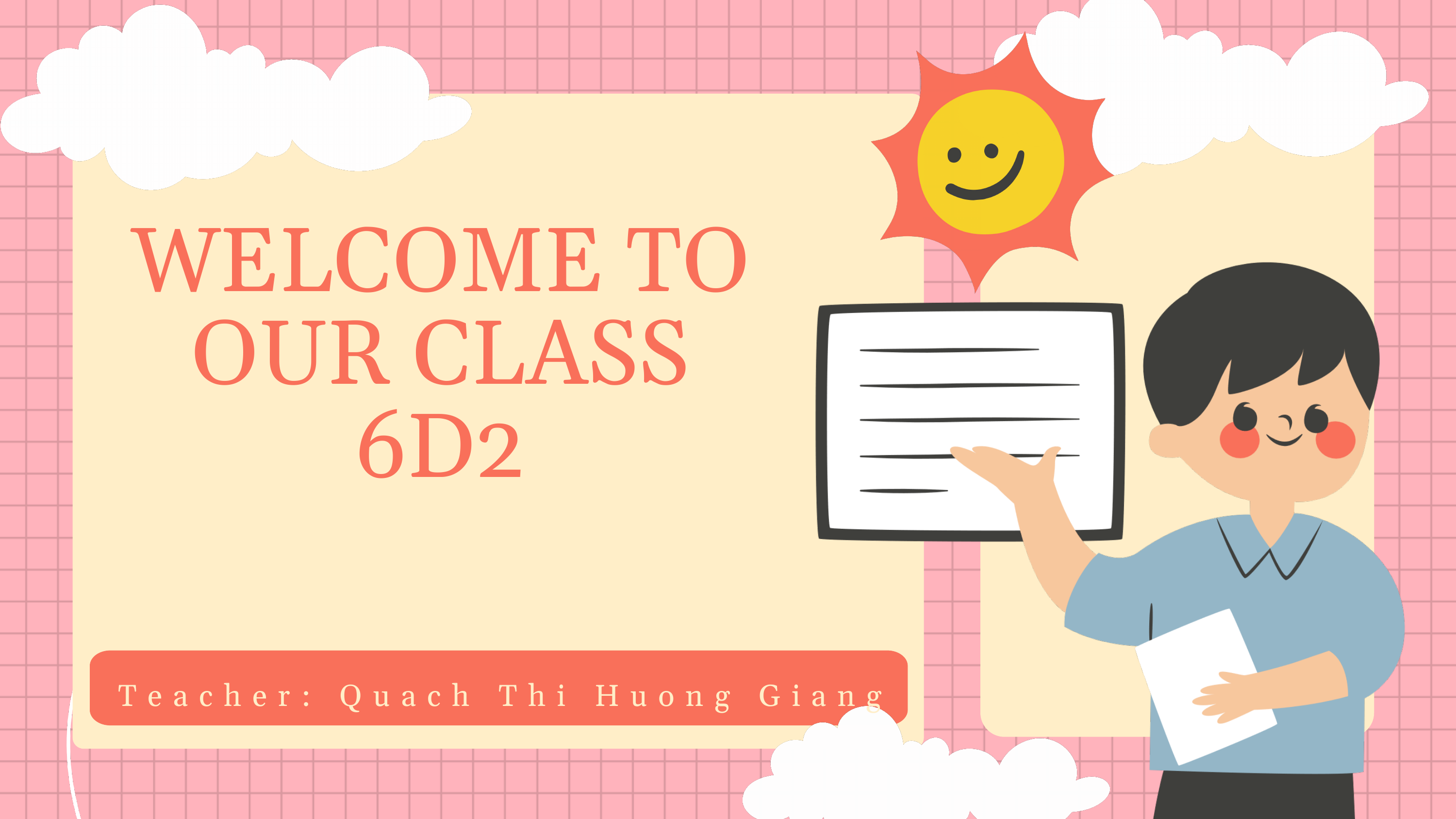

WELCOME TO OUR CLASS 6D2

Teacher: Quach Thi Huong Giang